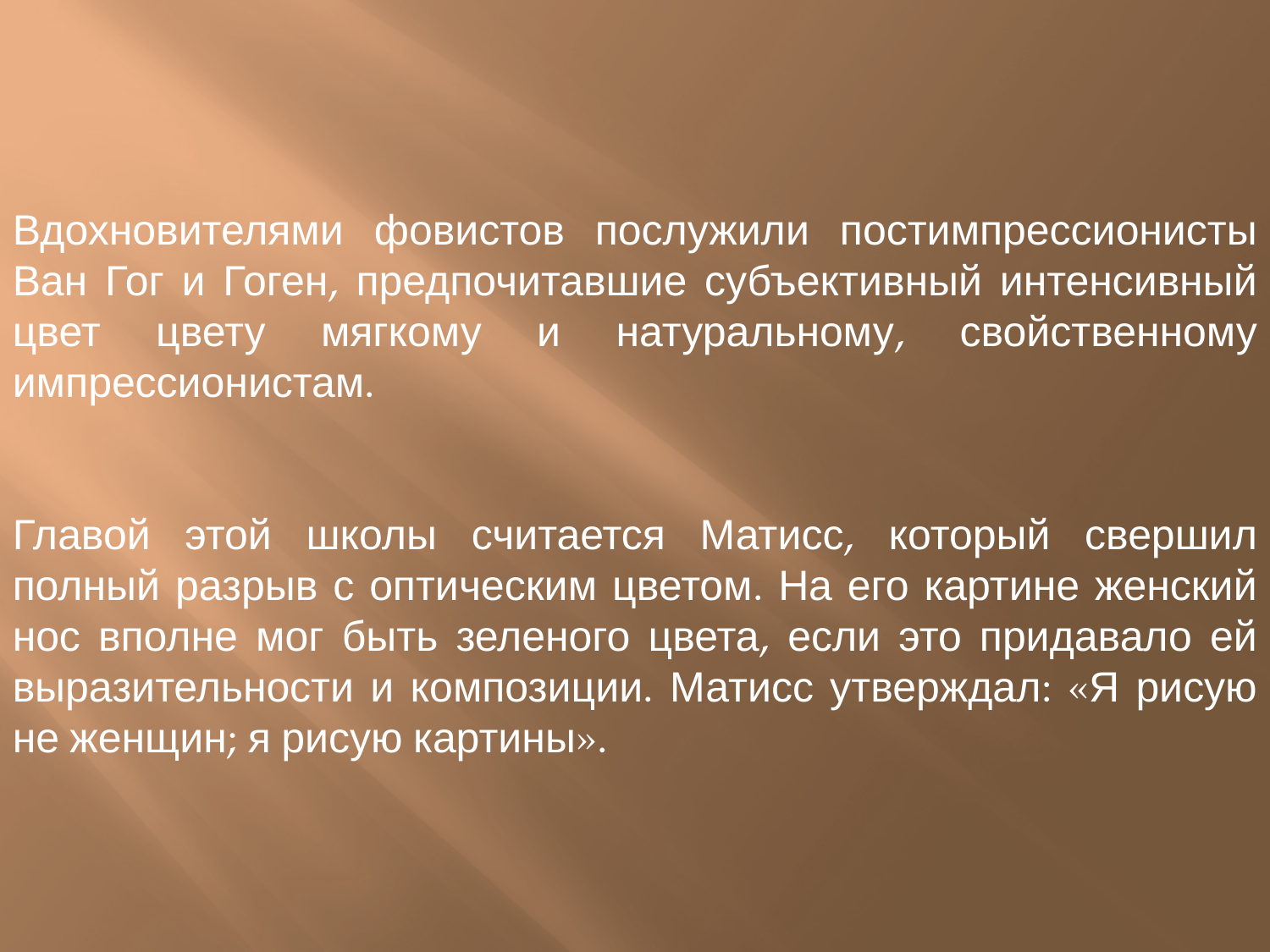

Вдохновителями фовистов послужили постимпрессионисты Ван Гог и Гоген, предпочитавшие субъективный интенсивный цвет цвету мягкому и натуральному, свойственному импрессионистам.

Главой этой школы считается Матисс, который свершил полный разрыв с оптическим цветом. На его картине женский нос вполне мог быть зеленого цвета, если это придавало ей выразительности и композиции. Матисс утверждал: «Я рисую не женщин; я рисую картины».